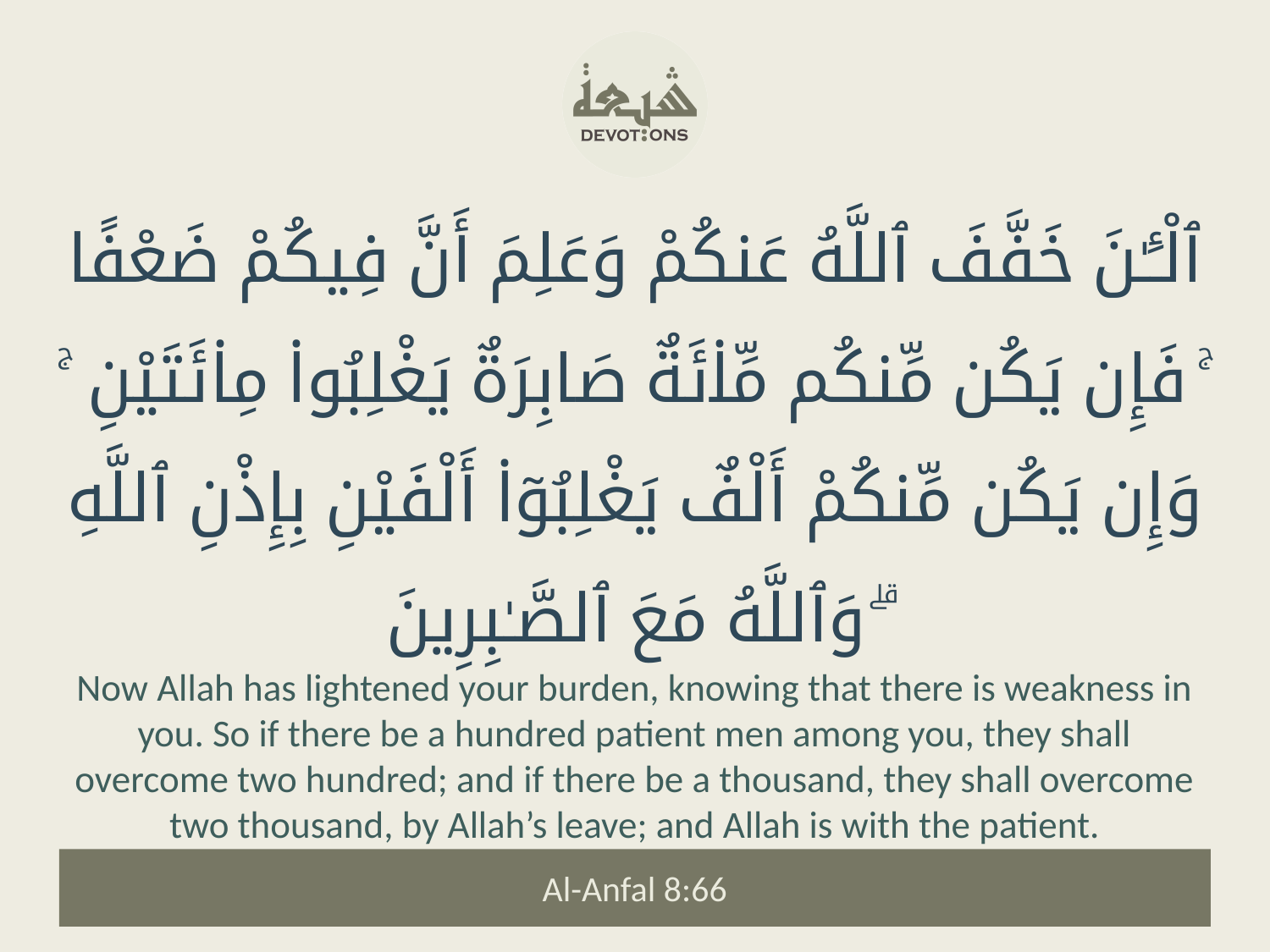

ٱلْـَٔـٰنَ خَفَّفَ ٱللَّهُ عَنكُمْ وَعَلِمَ أَنَّ فِيكُمْ ضَعْفًا ۚ فَإِن يَكُن مِّنكُم مِّا۟ئَةٌ صَابِرَةٌ يَغْلِبُوا۟ مِا۟ئَتَيْنِ ۚ وَإِن يَكُن مِّنكُمْ أَلْفٌ يَغْلِبُوٓا۟ أَلْفَيْنِ بِإِذْنِ ٱللَّهِ ۗ وَٱللَّهُ مَعَ ٱلصَّـٰبِرِينَ
Now Allah has lightened your burden, knowing that there is weakness in you. So if there be a hundred patient men among you, they shall overcome two hundred; and if there be a thousand, they shall overcome two thousand, by Allah’s leave; and Allah is with the patient.
Al-Anfal 8:66